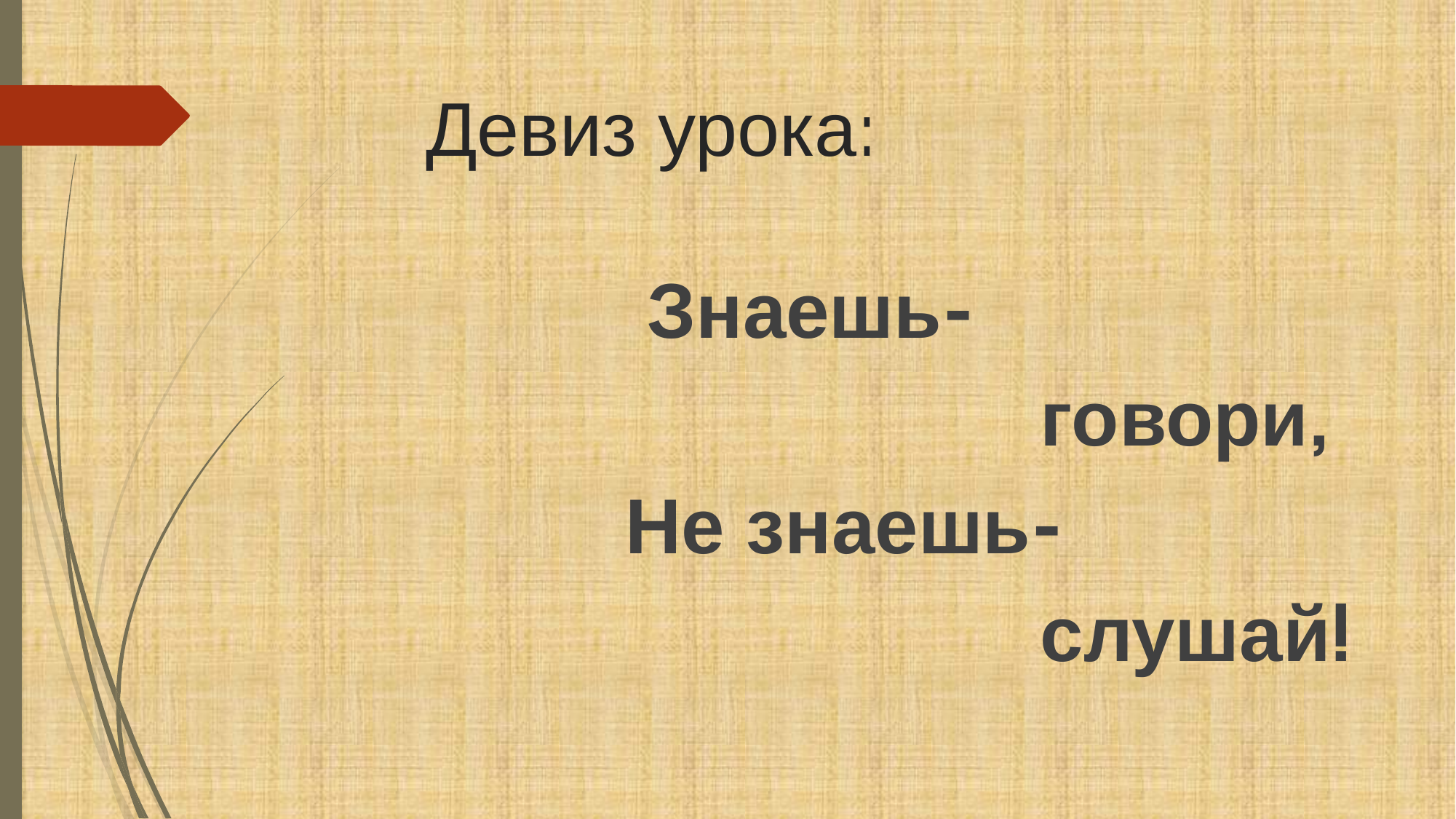

# Девиз урока:
               Знаешь-
                                 говори,
              Не знаешь-
                                 слушай!